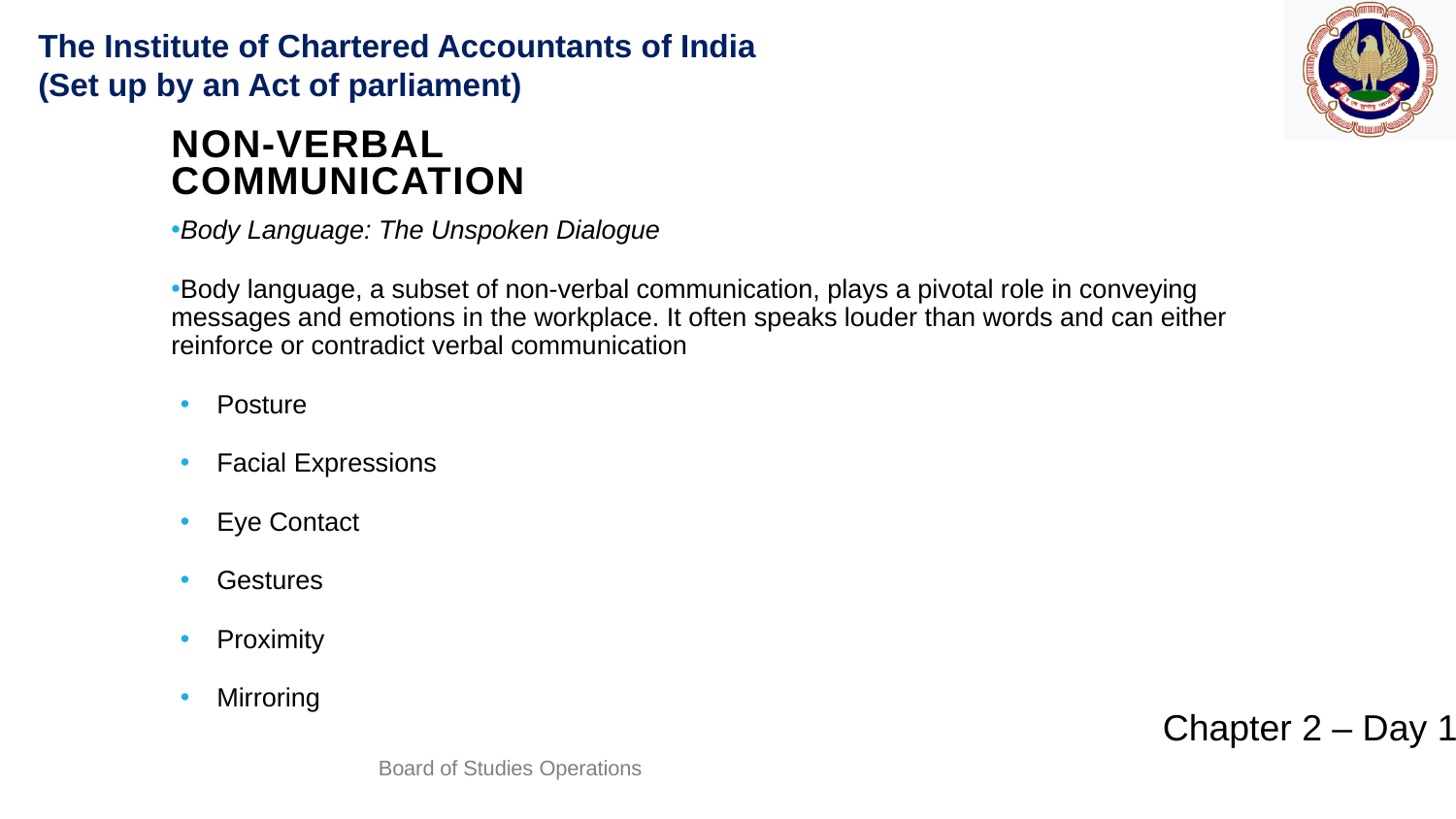

Non-Verbal Communication
Body Language: The Unspoken Dialogue
Body language, a subset of non-verbal communication, plays a pivotal role in conveying messages and emotions in the workplace. It often speaks louder than words and can either reinforce or contradict verbal communication
Posture
Facial Expressions
Eye Contact
Gestures
Proximity
Mirroring